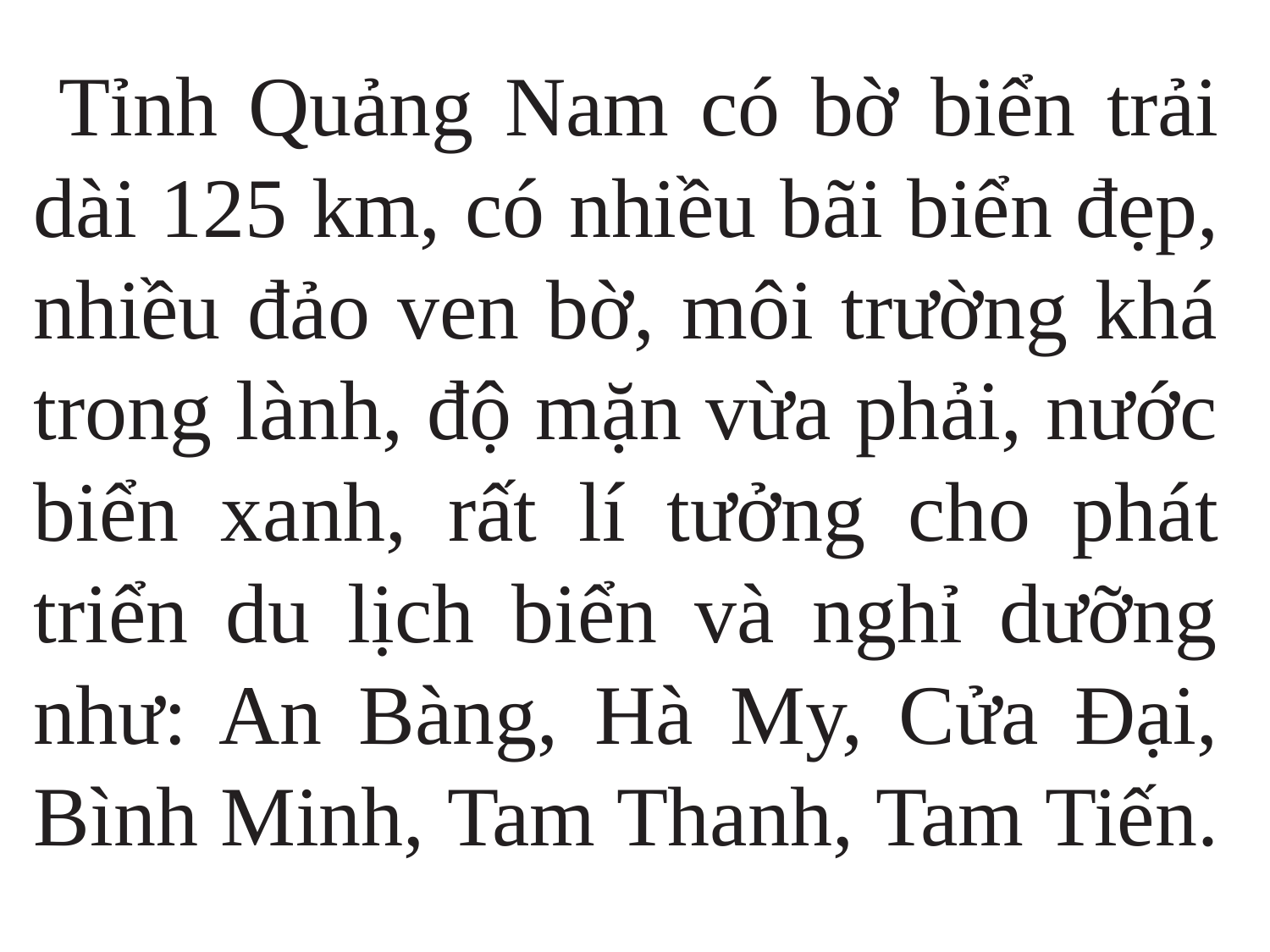

Tỉnh Quảng Nam có bờ biển trải dài 125 km, có nhiều bãi biển đẹp, nhiều đảo ven bờ, môi trường khá trong lành, độ mặn vừa phải, nước biển xanh, rất lí tưởng cho phát triển du lịch biển và nghỉ dưỡng như: An Bàng, Hà My, Cửa Đại, Bình Minh, Tam Thanh, Tam Tiến.